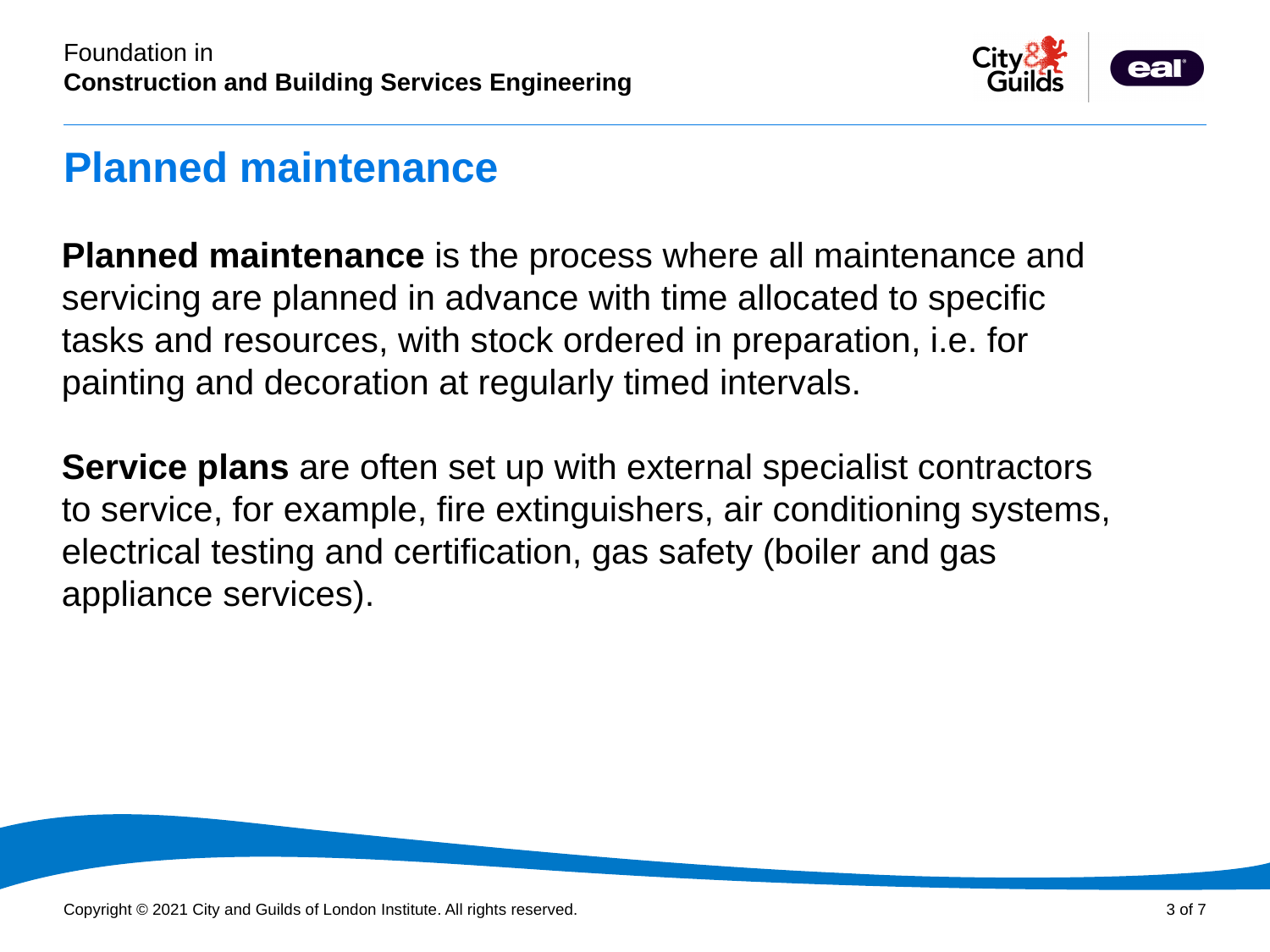

# Planned maintenance
Planned maintenance is the process where all maintenance and servicing are planned in advance with time allocated to specific tasks and resources, with stock ordered in preparation, i.e. for painting and decoration at regularly timed intervals.

Service plans are often set up with external specialist contractors to service, for example, fire extinguishers, air conditioning systems, electrical testing and certification, gas safety (boiler and gas appliance services).